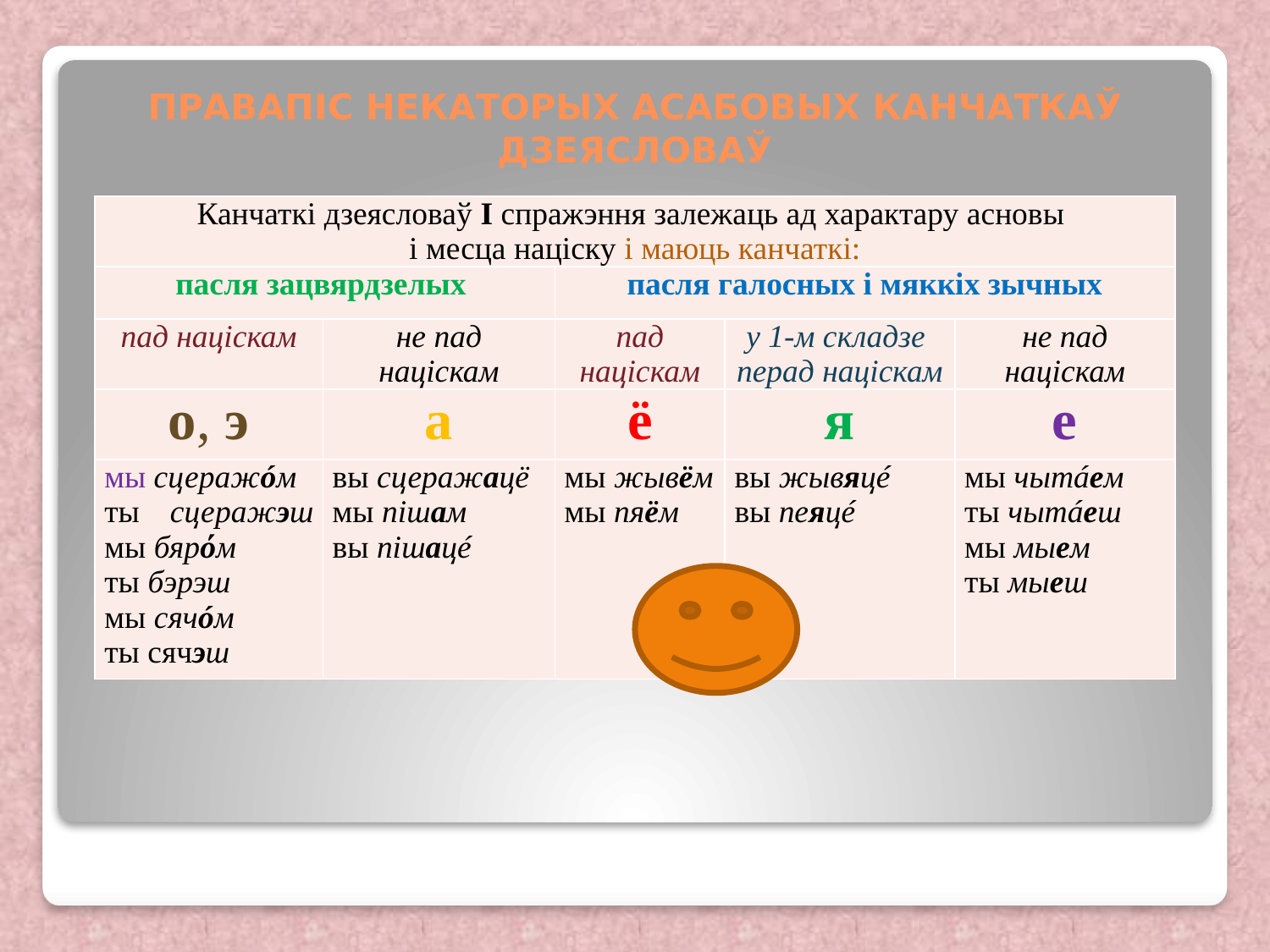

# ПРАВАПІС НЕКАТОРЫХ АСАБОВЫХ КАНЧАТКАЎ ДЗЕЯСЛОВАЎ
| Канчаткі дзеясловаў І спражэння залежаць ад характару асновы і месца націску і маюць канчаткі: |  |  |  |  |
| --- | --- | --- | --- | --- |
| пасля зацвярдзелых |  | пасля галосных і мяккіх зычных |  |  |
| пад націскам | не пад націскам | пад націскам | у 1-м складзе перад націскам | не пад націскам |
| о, э | а | ё | я | е |
| мы сцеражóм ты сцеражэш мы бярόм ты бэрэш мы сячóм ты сячэш | вы сцеражацё мы пішам вы пішацé | мы жывём мы пяём | вы жывяцé вы пеяцé | мы чытáем ты чытáеш мы мыем ты мыеш |